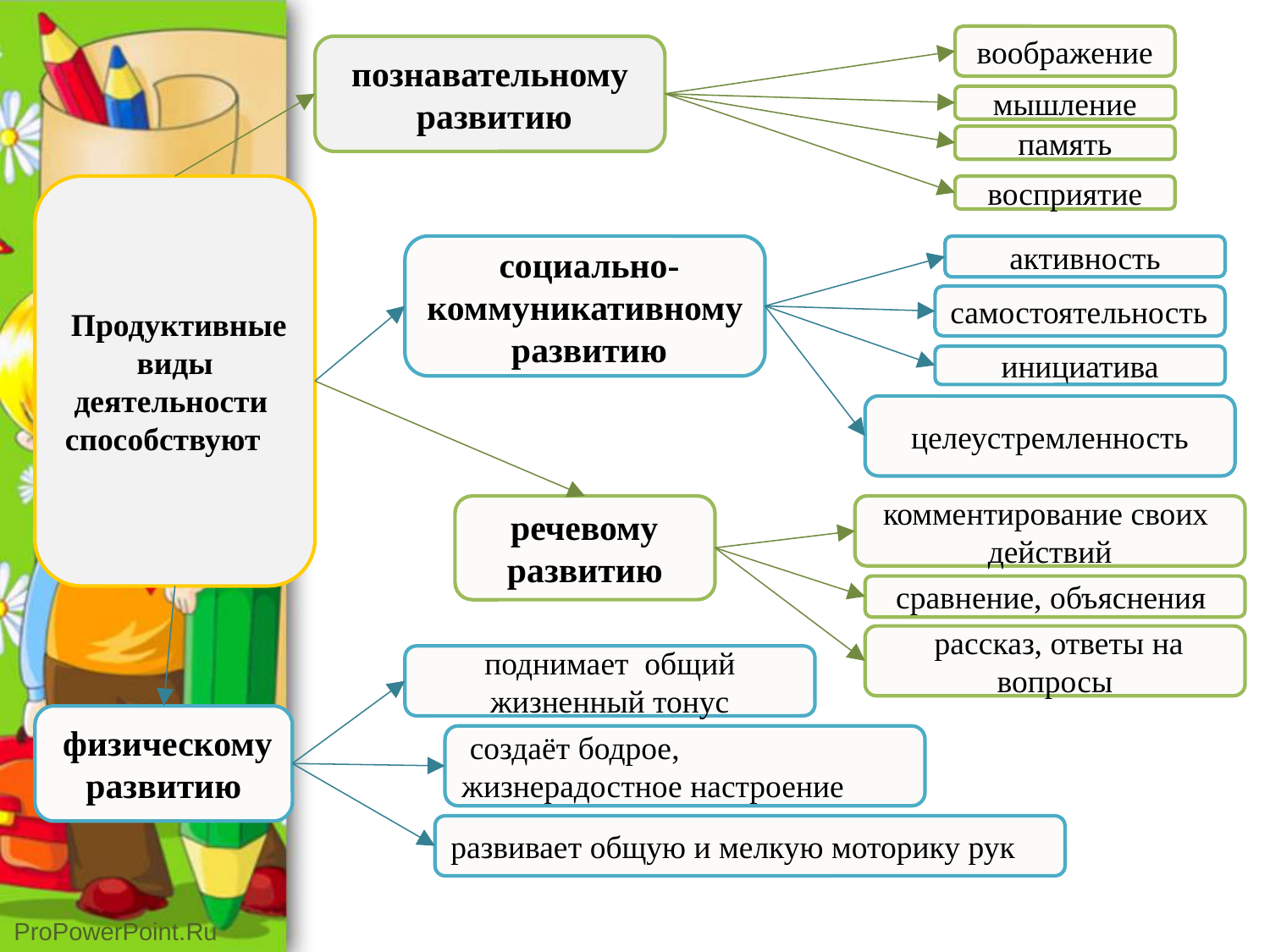

воображение
познавательному
 развитию
мышление
память
 Продуктивные виды деятельности
способствуют
восприятие
 социально-коммуникативному  развитию
активность
самостоятельность
инициатива
целеустремленность
 речевому  развитию
комментирование своих  действий
  сравнение, объяснения
 рассказ, ответы на вопросы
поднимает  общий жизненный тонус
 физическому развитию
 создаёт бодрое, жизнерадостное настроение
развивает общую и мелкую моторику рук